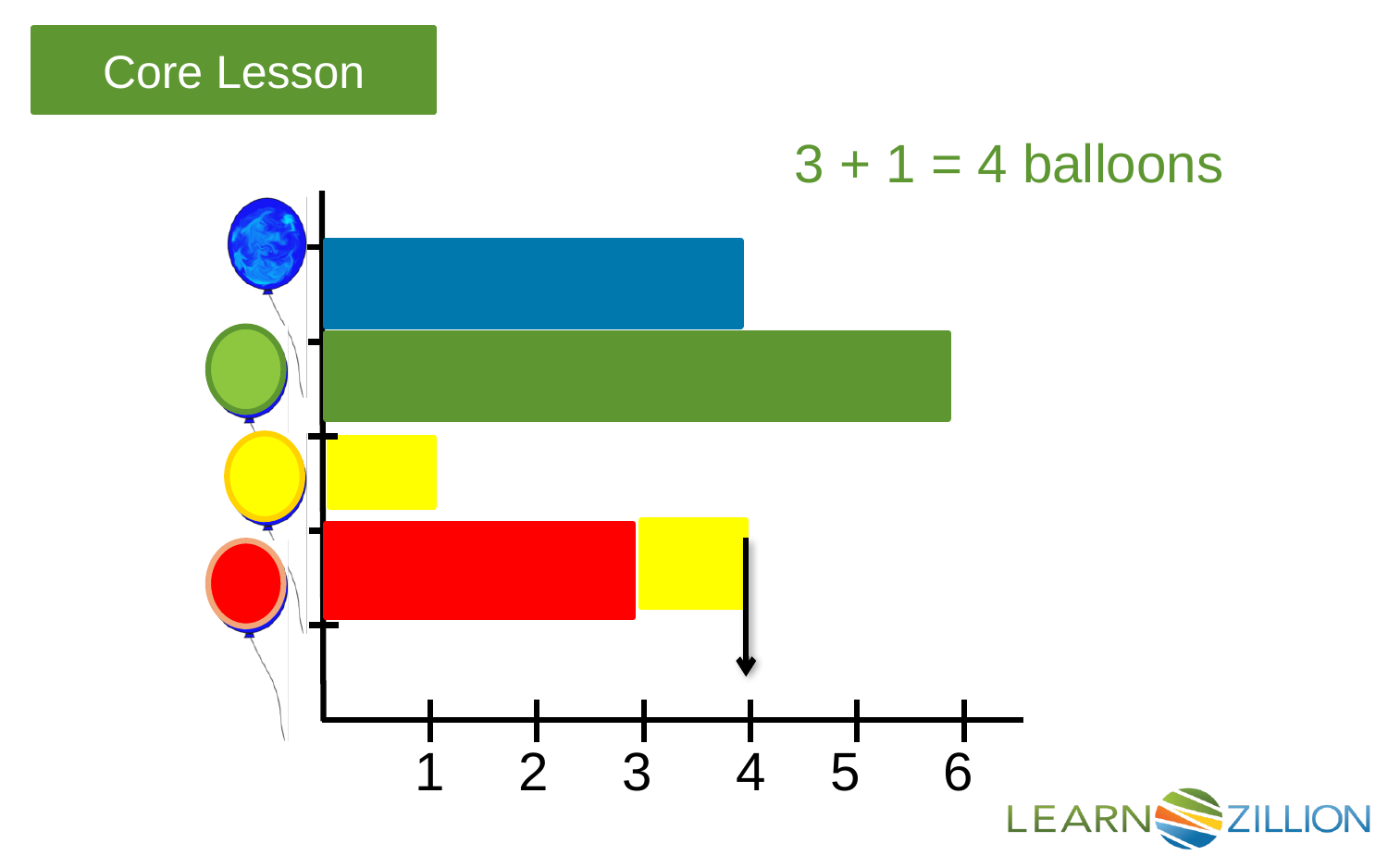

3 + 1 = 4 balloons
1
2
3
4
5
6